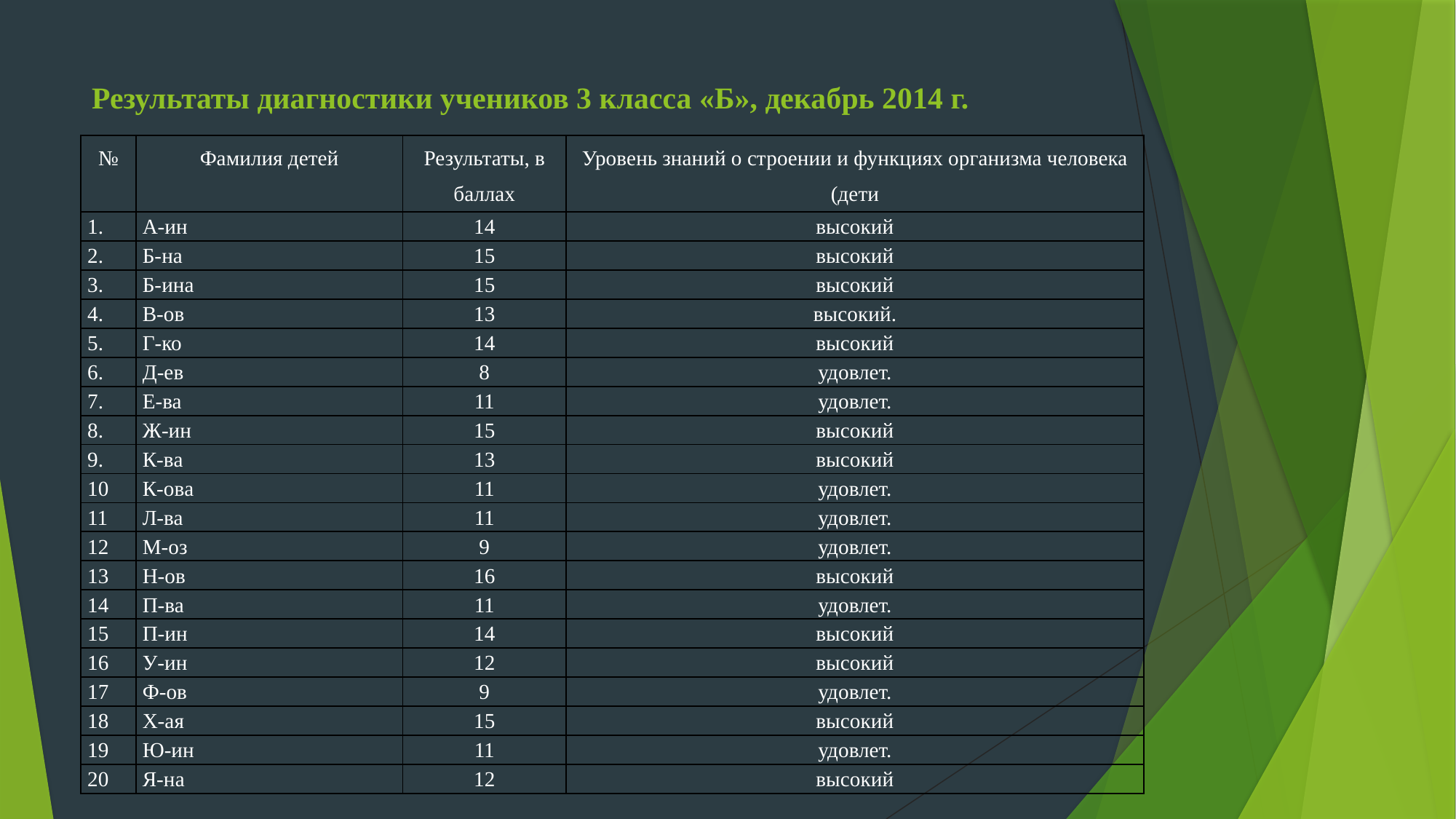

# Результаты диагностики учеников 3 класса «Б», декабрь 2014 г.
| № | Фамилия детей | Результаты, в баллах | Уровень знаний о строении и функциях организма человека (дети |
| --- | --- | --- | --- |
| 1. | А-ин | 14 | высокий |
| 2. | Б-на | 15 | высокий |
| 3. | Б-ина | 15 | высокий |
| 4. | В-ов | 13 | высокий. |
| 5. | Г-ко | 14 | высокий |
| 6. | Д-ев | 8 | удовлет. |
| 7. | Е-ва | 11 | удовлет. |
| 8. | Ж-ин | 15 | высокий |
| 9. | К-ва | 13 | высокий |
| 10 | К-ова | 11 | удовлет. |
| 11 | Л-ва | 11 | удовлет. |
| 12 | М-оз | 9 | удовлет. |
| 13 | Н-ов | 16 | высокий |
| 14 | П-ва | 11 | удовлет. |
| 15 | П-ин | 14 | высокий |
| 16 | У-ин | 12 | высокий |
| 17 | Ф-ов | 9 | удовлет. |
| 18 | Х-ая | 15 | высокий |
| 19 | Ю-ин | 11 | удовлет. |
| 20 | Я-на | 12 | высокий |